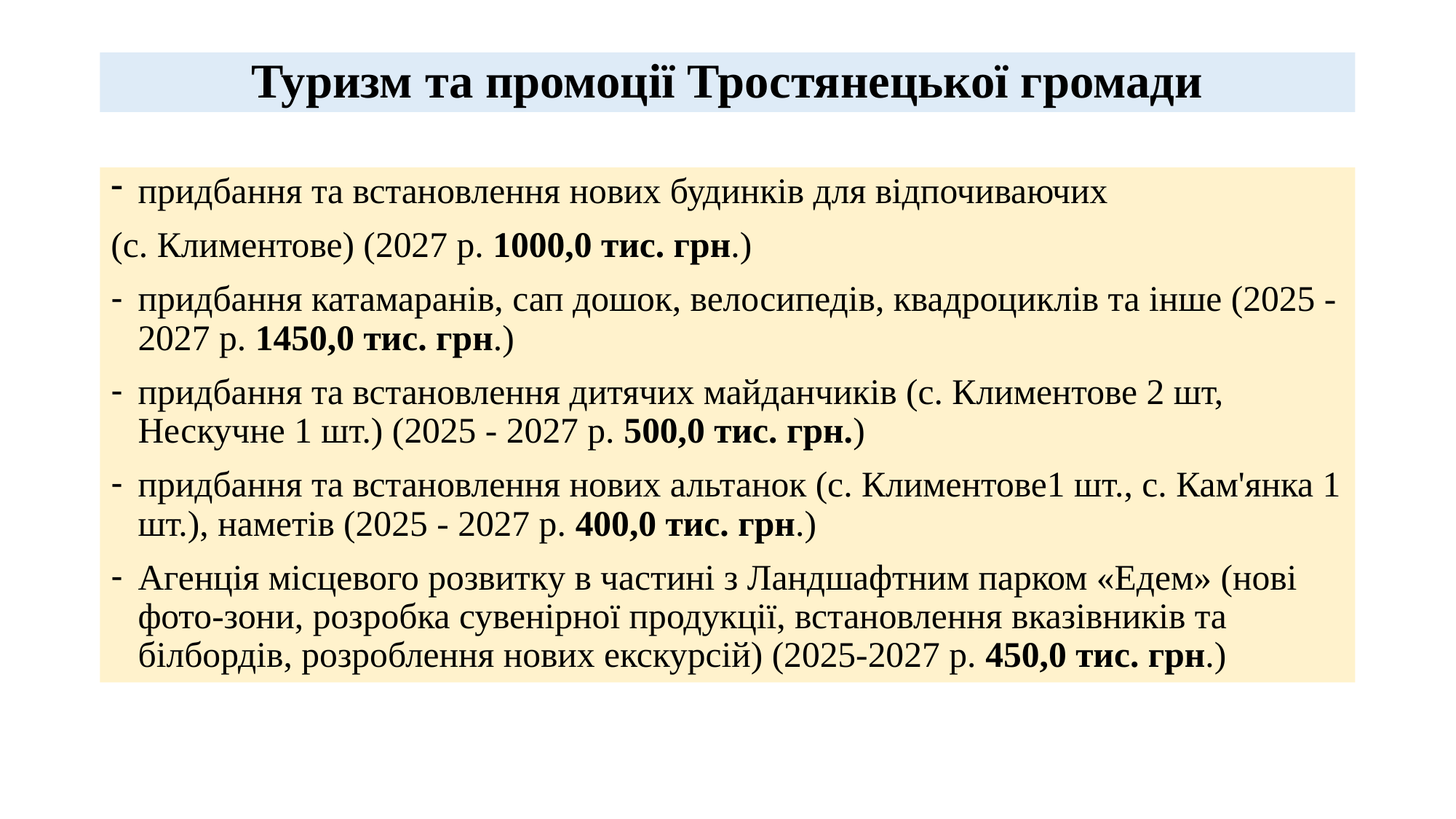

# Туризм та промоції Тростянецької громади
придбання та встановлення нових будинків для відпочиваючих
(с. Климентове) (2027 р. 1000,0 тис. грн.)
придбання катамаранів, сап дошок, велосипедів, квадроциклів та інше (2025 - 2027 р. 1450,0 тис. грн.)
придбання та встановлення дитячих майданчиків (с. Климентове 2 шт, Нескучне 1 шт.) (2025 - 2027 р. 500,0 тис. грн.)
придбання та встановлення нових альтанок (с. Климентове1 шт., с. Кам'янка 1 шт.), наметів (2025 - 2027 р. 400,0 тис. грн.)
Агенція місцевого розвитку в частині з Ландшафтним парком «Едем» (нові фото-зони, розробка сувенірної продукції, встановлення вказівників та білбордів, розроблення нових екскурсій) (2025-2027 р. 450,0 тис. грн.)